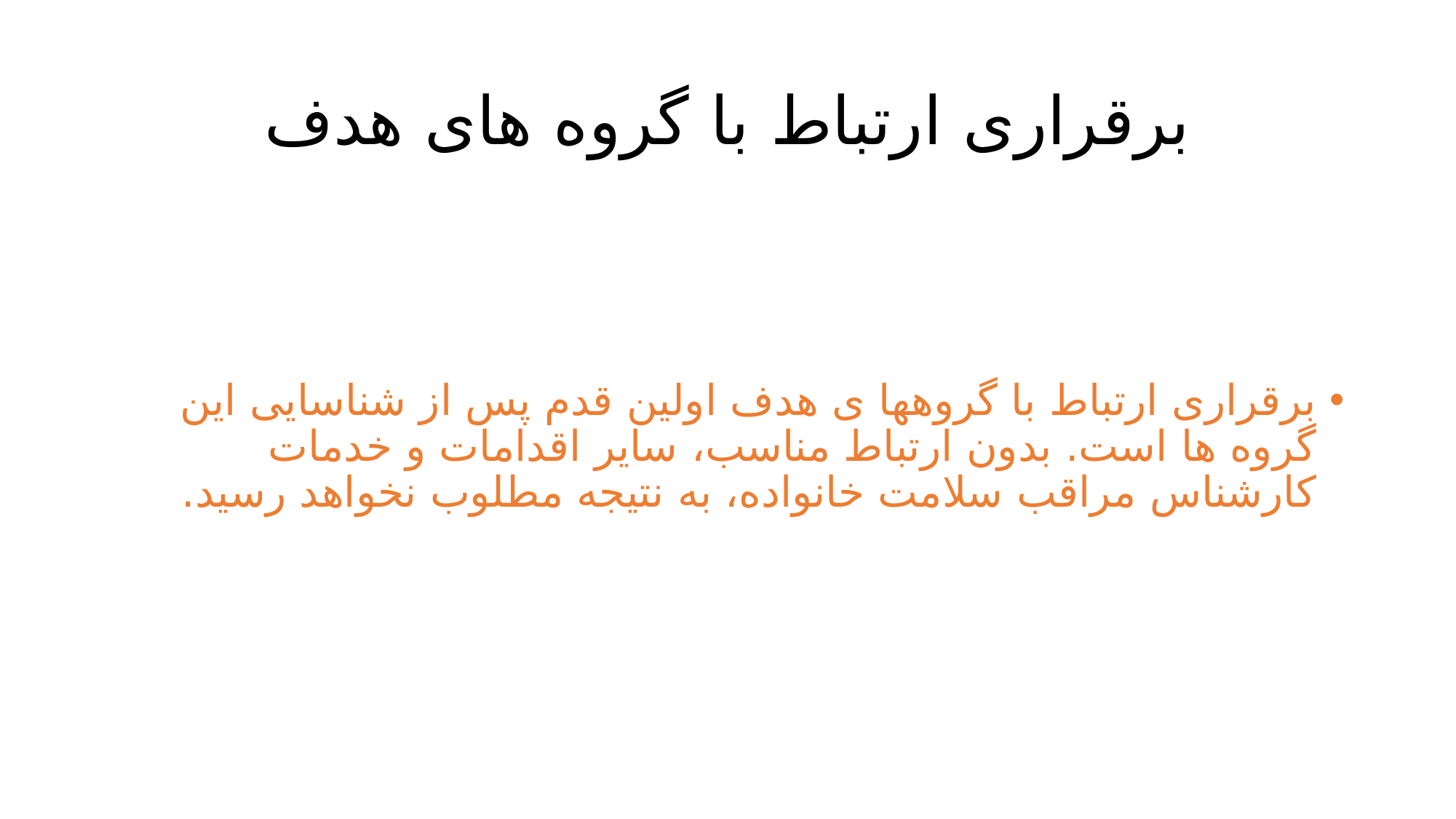

# برقراری ارتباط با گروه های هدف
برقراری ارتباط با گروهها ی هدف اولین قدم پس از شناسایی این گروه ها است. بدون ارتباط مناسب، سایر اقدامات و خدمات کارشناس مراقب سلامت خانواده، به نتیجه مطلوب نخواهد رسید.